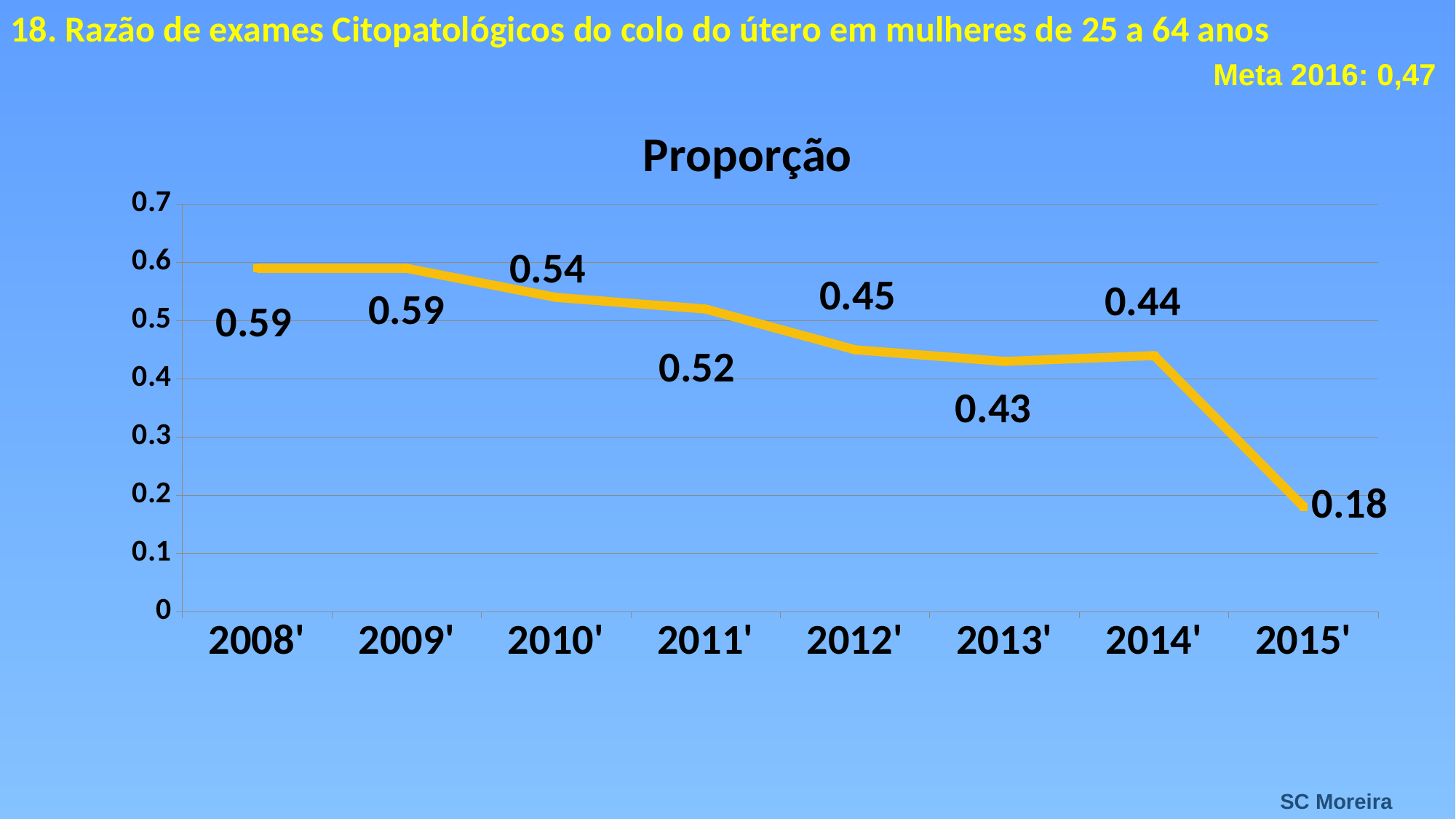

18. Razão de exames Citopatológicos do colo do útero em mulheres de 25 a 64 anos
          Meta 2016: 0,47

### Chart:

| Category | Proporção  |
|---|---|
| 2008' | 0.59 |
| 2009' | 0.59 |
| 2010' | 0.54 |
| 2011' | 0.52 |
| 2012' | 0.45 |
| 2013' | 0.4300000000000001 |
| 2014' | 0.44 |
| 2015' | 0.18000000000000005 |

SC Moreira